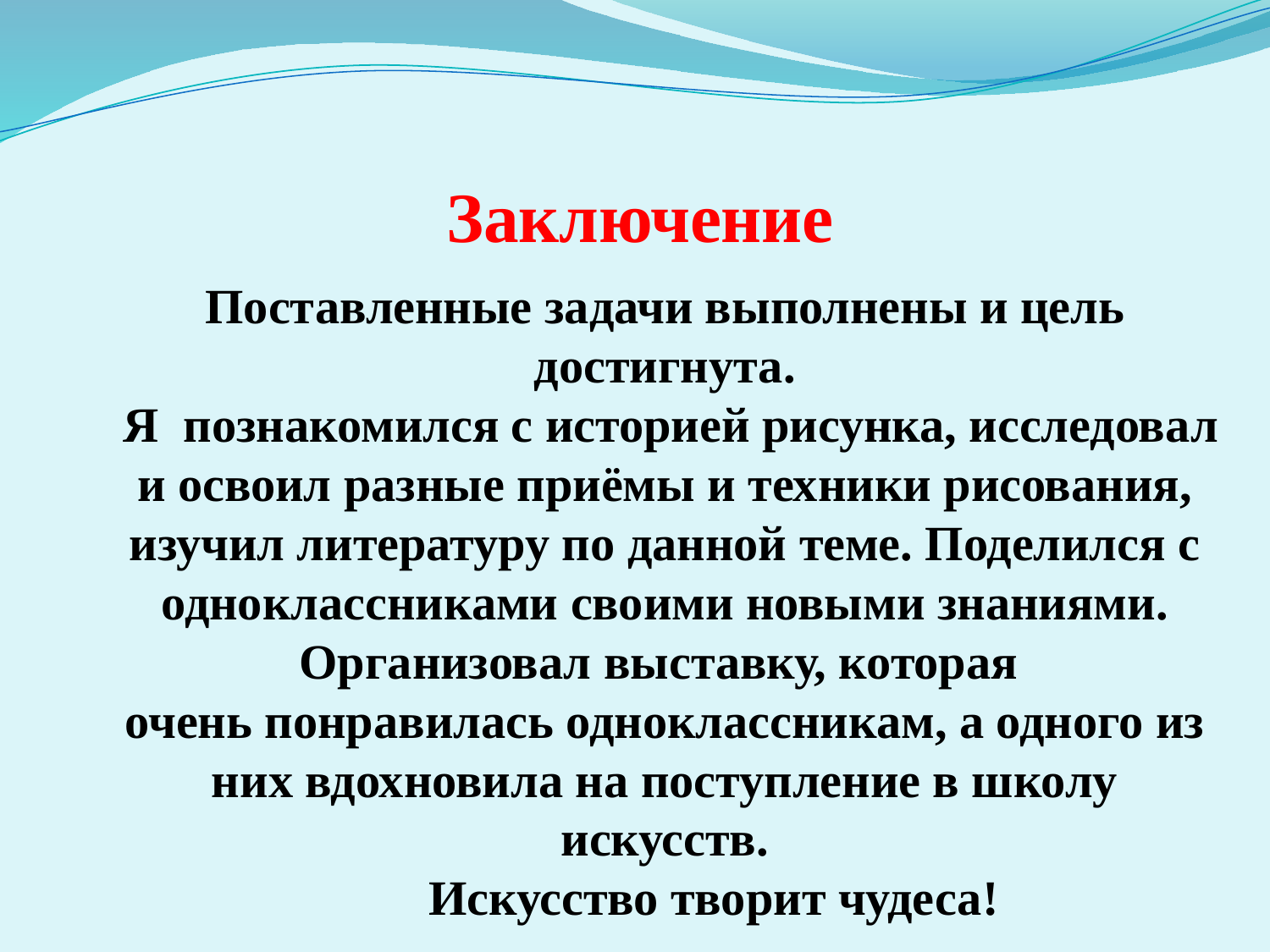

# Заключение
Поставленные задачи выполнены и цель достигнута.
 Я  познакомился с историей рисунка, исследовал и освоил разные приёмы и техники рисования, изучил литературу по данной теме. Поделился с одноклассниками своими новыми знаниями. Организовал выставку, которая
очень понравилась одноклассникам, а одного из них вдохновила на поступление в школу искусств.
        Искусство творит чудеса!